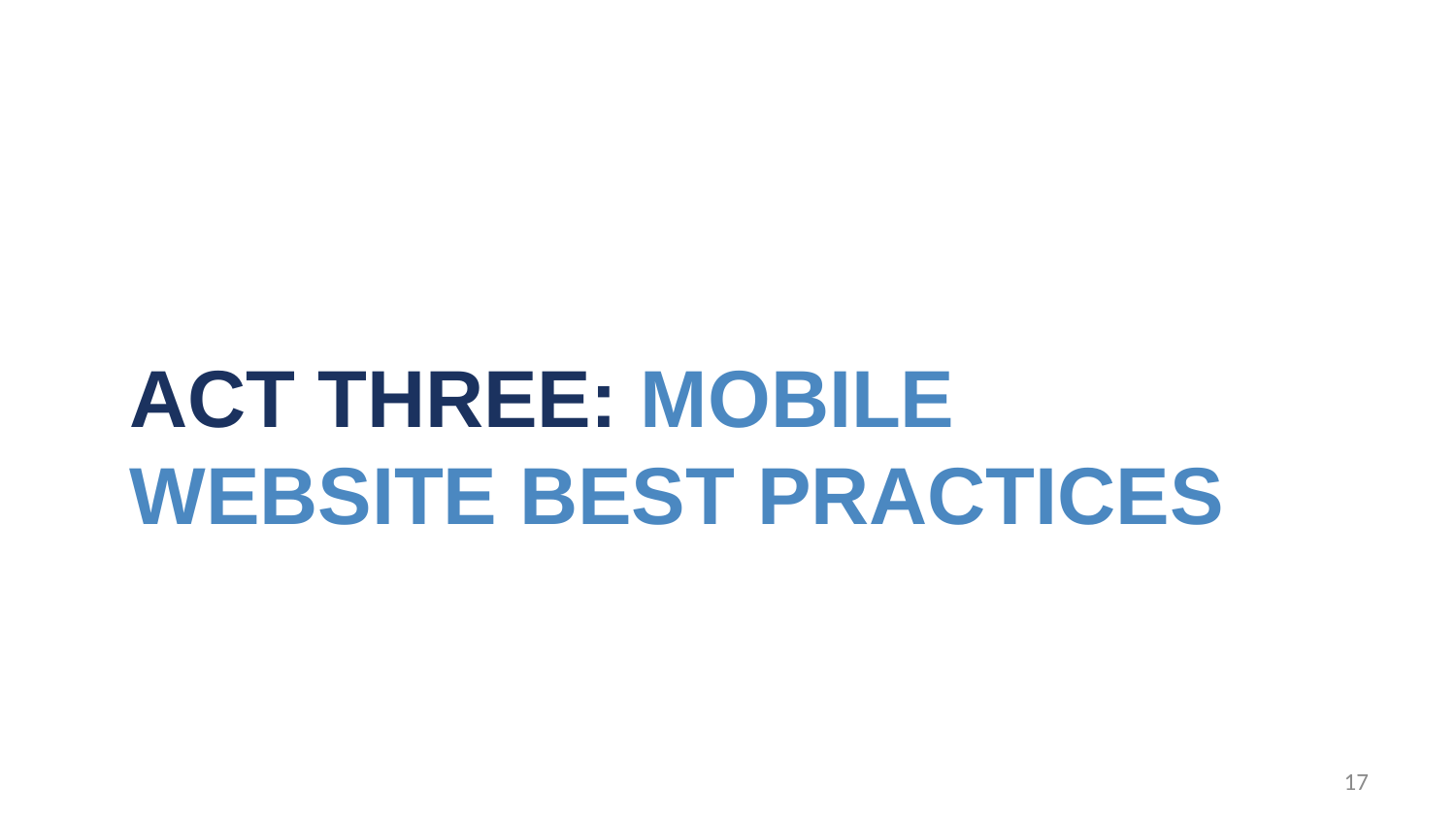

# Act three: mobile website best practices
17